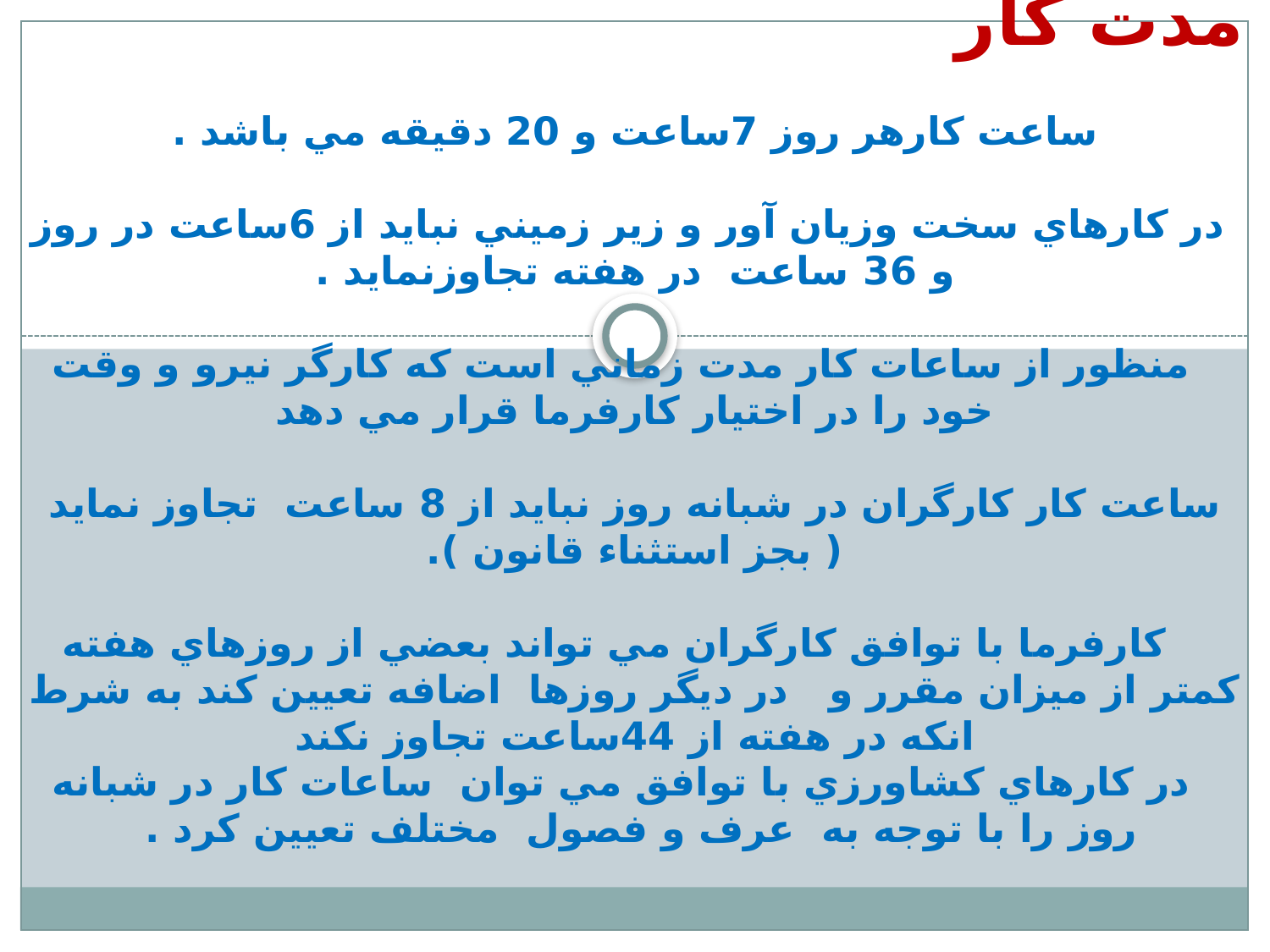

# مدت کار ساعت كارهر روز 7ساعت و 20 دقيقه مي باشد . در كارهاي سخت وزيان آور و زير زميني نبايد از 6ساعت در روز  و 36 ساعت  در هفته تجاوزنمايد . منظور از ساعات كار مدت زماني است كه كارگر نيرو و وقت خود را در اختيار كارفرما قرار مي دهد ساعت كار كارگران در شبانه روز نبايد از 8 ساعت  تجاوز نمايد   ( بجز استثناء قانون ). كارفرما با توافق كارگران مي تواند بعضي از روزهاي هفته كمتر از ميزان مقرر و   در ديگر روزها  اضافه تعيين كند به شرط انكه در هفته از 44ساعت تجاوز نكند در كارهاي كشاورزي با توافق مي توان  ساعات كار در شبانه روز را با توجه به  عرف و فصول  مختلف تعيين كرد .